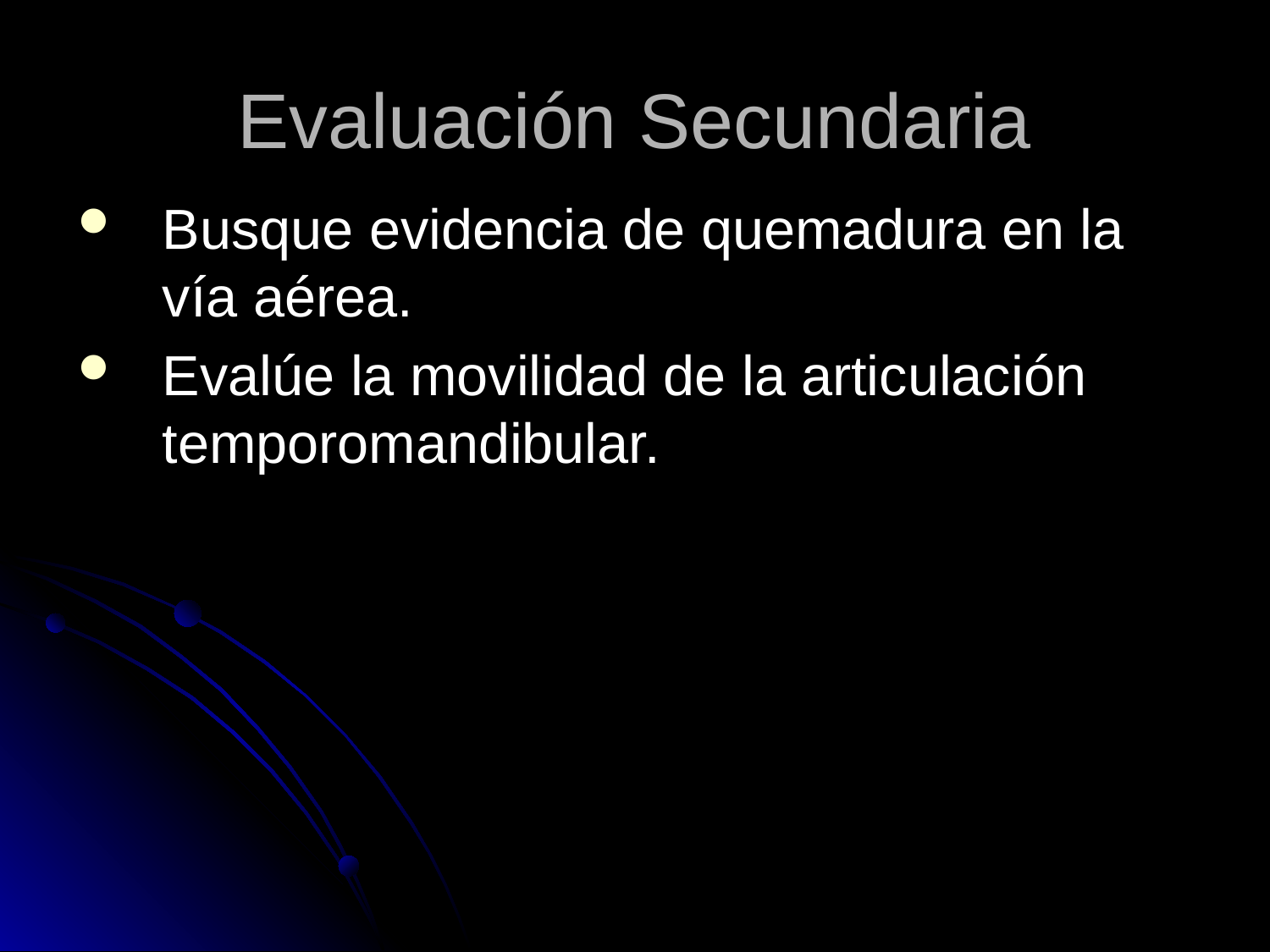

# Evaluación Secundaria
Busque evidencia de quemadura en la vía aérea.
Evalúe la movilidad de la articulación temporomandibular.